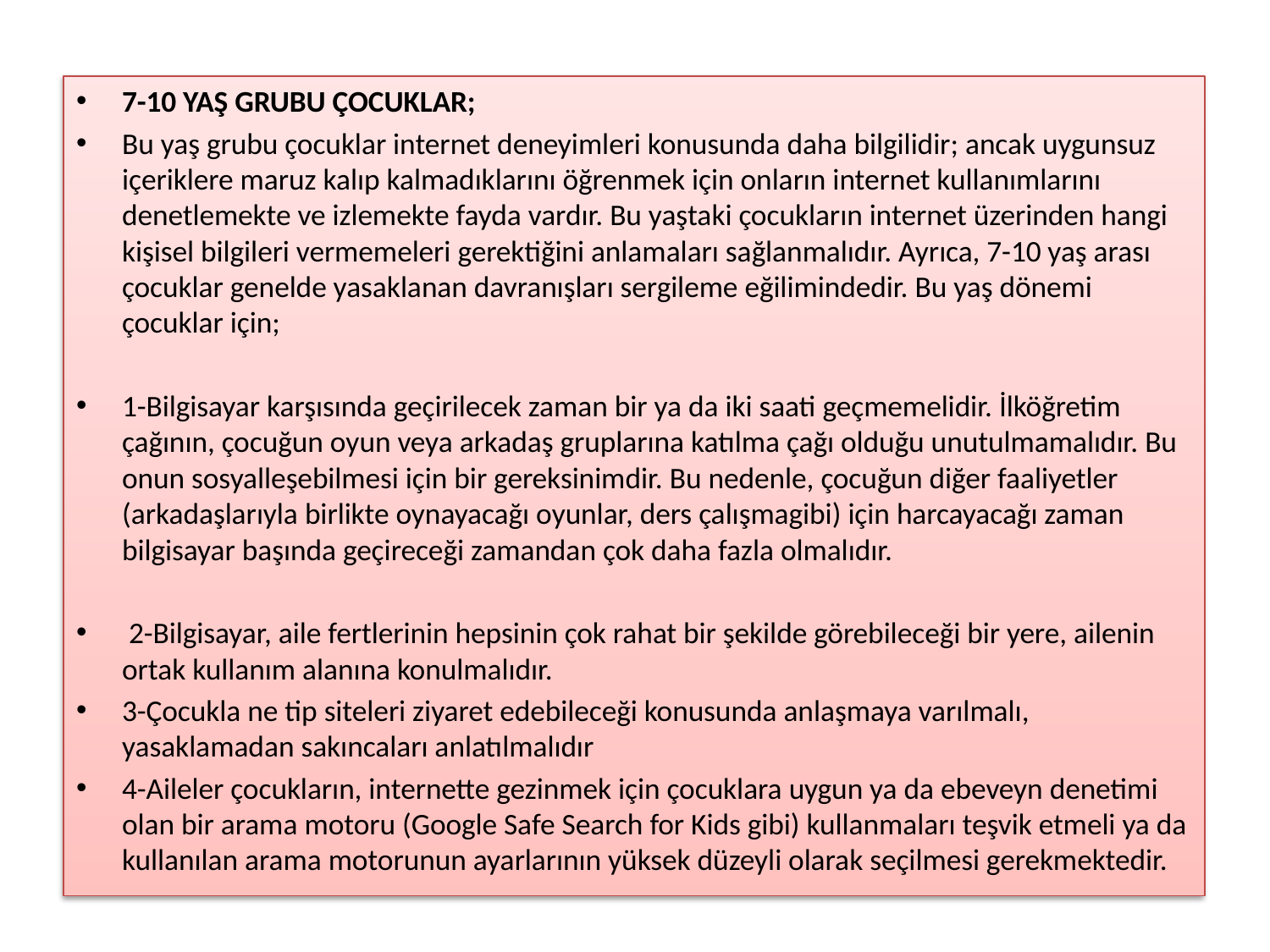

7-10 YAŞ GRUBU ÇOCUKLAR;
Bu yaş grubu çocuklar internet deneyimleri konusunda daha bilgilidir; ancak uygunsuz içeriklere maruz kalıp kalmadıklarını öğrenmek için onların internet kullanımlarını denetlemekte ve izlemekte fayda vardır. Bu yaştaki çocukların internet üzerinden hangi kişisel bilgileri vermemeleri gerektiğini anlamaları sağlanmalıdır. Ayrıca, 7-10 yaş arası çocuklar genelde yasaklanan davranışları sergileme eğilimindedir. Bu yaş dönemi çocuklar için;

1-Bilgisayar karşısında geçirilecek zaman bir ya da iki saati geçmemelidir. İlköğretim çağının, çocuğun oyun veya arkadaş gruplarına katılma çağı olduğu unutulmamalıdır. Bu onun sosyalleşebilmesi için bir gereksinimdir. Bu nedenle, çocuğun diğer faaliyetler (arkadaşlarıyla birlikte oynayacağı oyunlar, ders çalışmagibi) için harcayacağı zaman bilgisayar başında geçireceği zamandan çok daha fazla olmalıdır.

 2-Bilgisayar, aile fertlerinin hepsinin çok rahat bir şekilde görebileceği bir yere, ailenin ortak kullanım alanına konulmalıdır.
3-Çocukla ne tip siteleri ziyaret edebileceği konusunda anlaşmaya varılmalı, yasaklamadan sakıncaları anlatılmalıdır
4-Aileler çocukların, internette gezinmek için çocuklara uygun ya da ebeveyn denetimi olan bir arama motoru (Google Safe Search for Kids gibi) kullanmaları teşvik etmeli ya da kullanılan arama motorunun ayarlarının yüksek düzeyli olarak seçilmesi gerekmektedir.